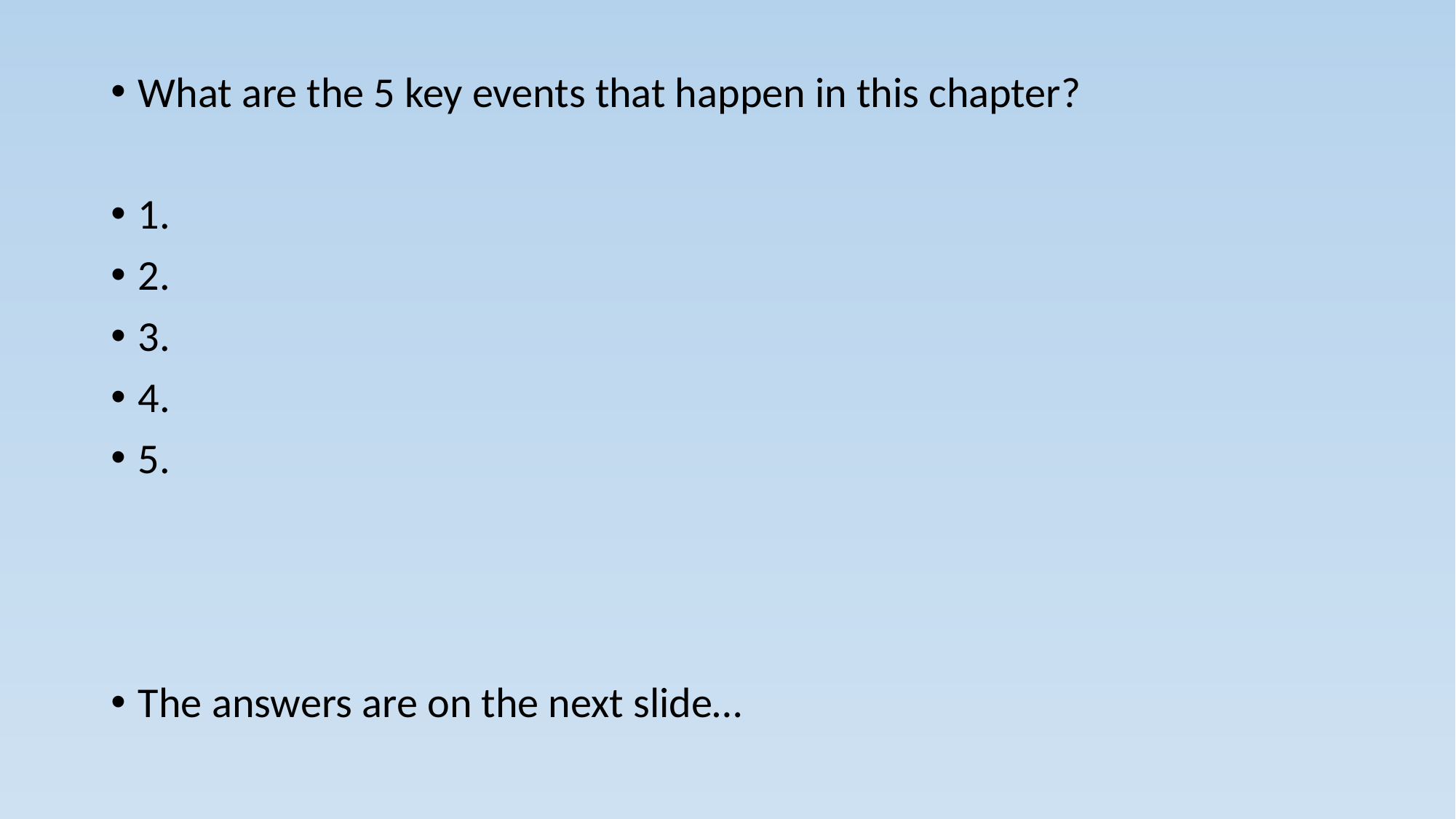

What are the 5 key events that happen in this chapter?

1.
2.
3.
4.
5.

The answers are on the next slide…